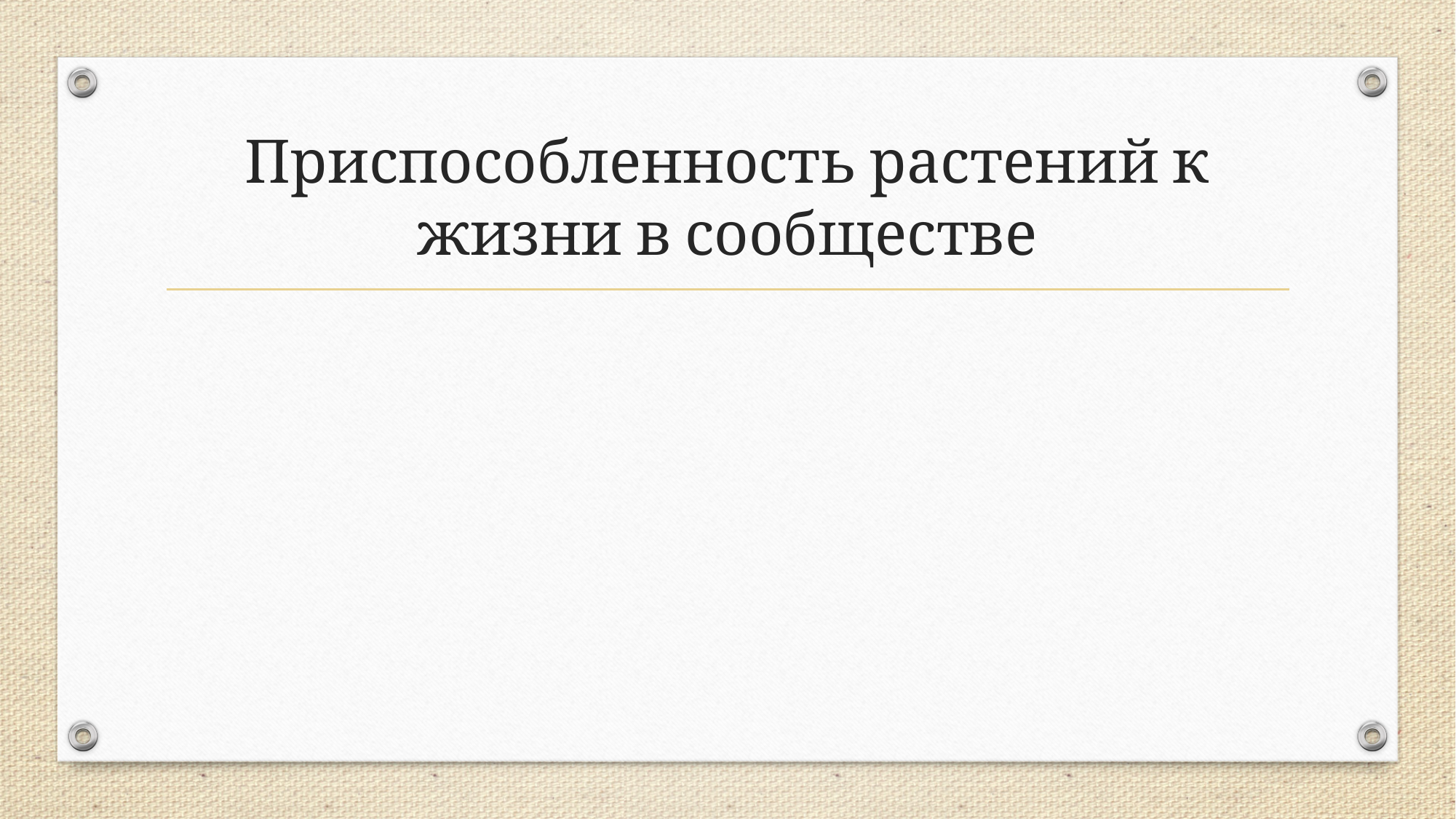

# Приспособленность растений к жизни в сообществе